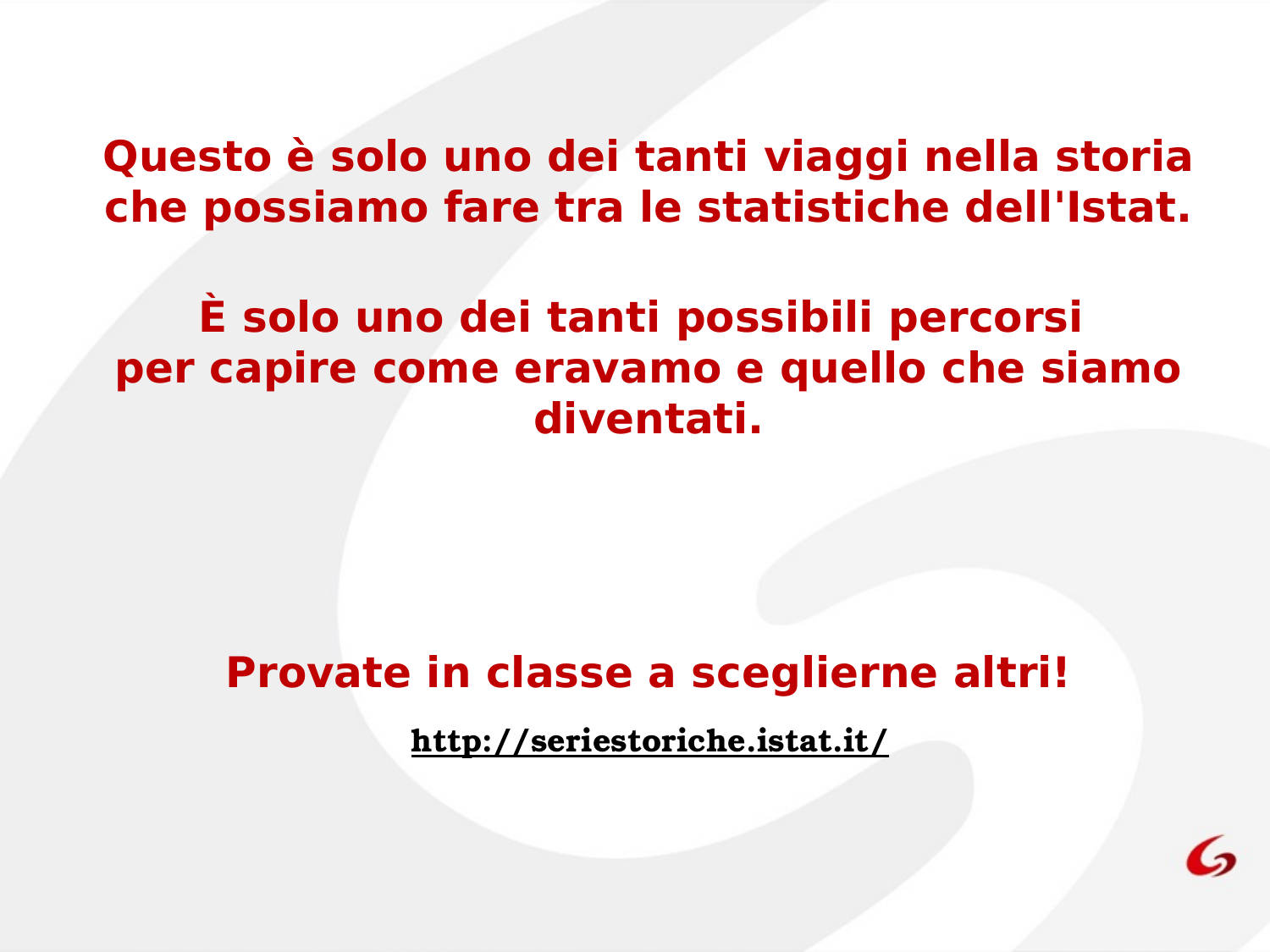

# Questo è solo uno dei tanti viaggi nella storia che possiamo fare tra le statistiche dell'Istat. È solo uno dei tanti possibili percorsi per capire come eravamo e quello che siamo diventati. Provate in classe a sceglierne altri!
http://seriestoriche.istat.it/